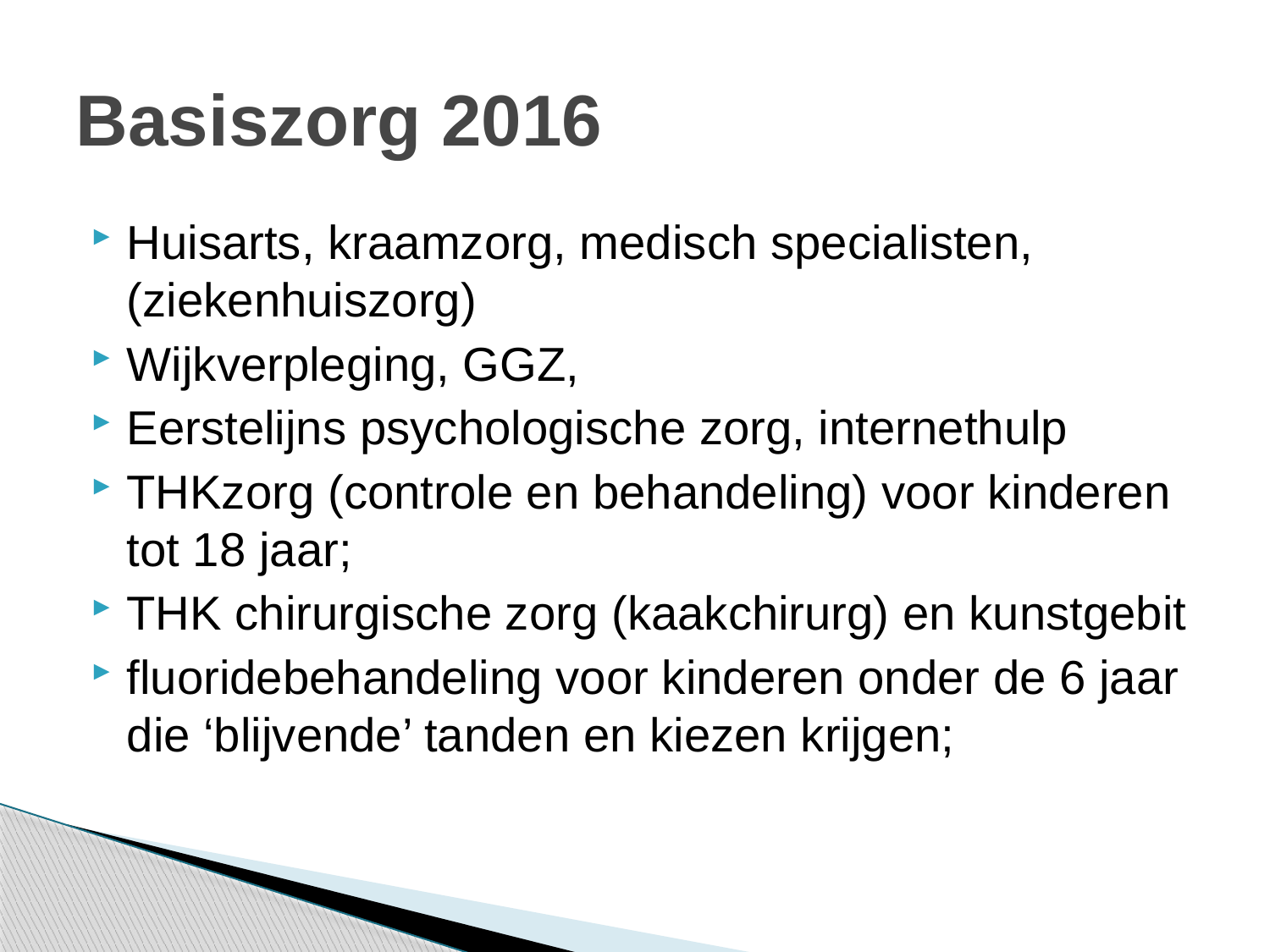

# Basiszorg 2016
Huisarts, kraamzorg, medisch specialisten, (ziekenhuiszorg)
Wijkverpleging, GGZ,
Eerstelijns psychologische zorg, internethulp
THKzorg (controle en behandeling) voor kinderen tot 18 jaar;
THK chirurgische zorg (kaakchirurg) en kunstgebit
fluoridebehandeling voor kinderen onder de 6 jaar die ‘blijvende’ tanden en kiezen krijgen;